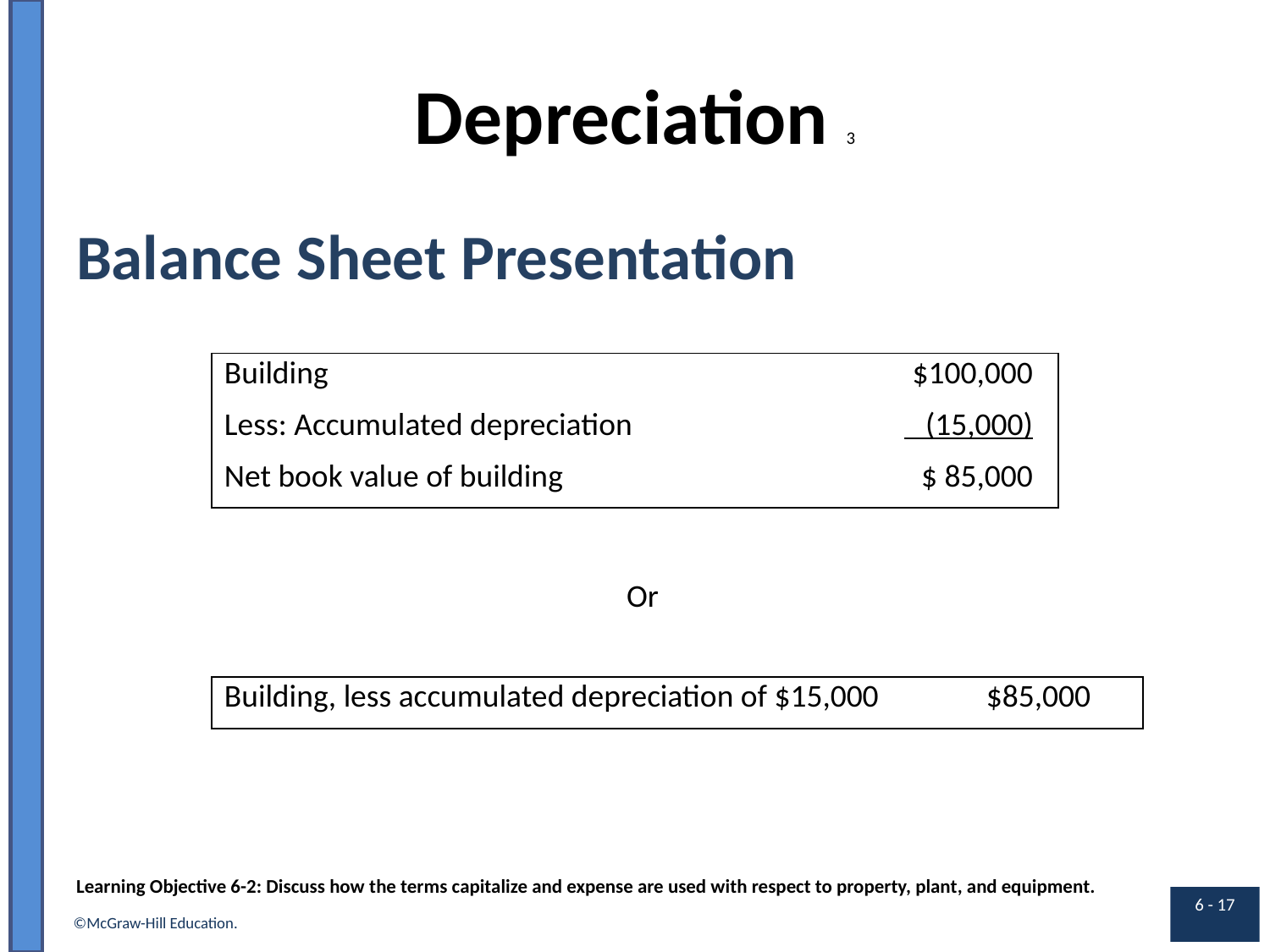

# Depreciation 3
Balance Sheet Presentation
| Building | $100,000 |
| --- | --- |
| Less: Accumulated depreciation | (15,000) |
| Net book value of building | $ 85,000 |
Or
| Building, less accumulated depreciation of $15,000 | $85,000 |
| --- | --- |
Learning Objective 6-2: Discuss how the terms capitalize and expense are used with respect to property, plant, and equipment.